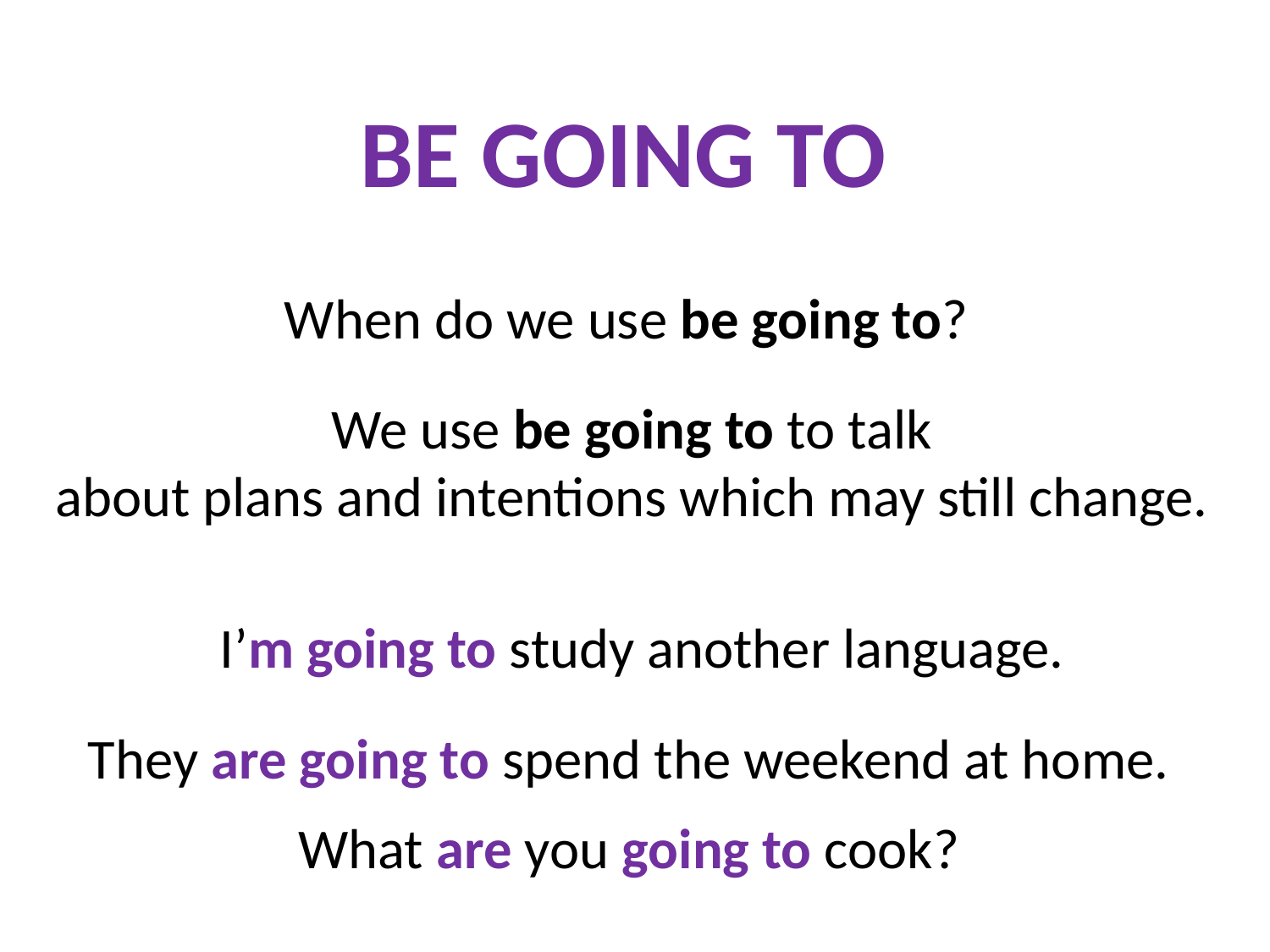

BE GOING TO
When do we use be going to?
We use be going to to talk
about plans and intentions which may still change.
I’m going to study another language.
They are going to spend the weekend at home.
What are you going to cook?